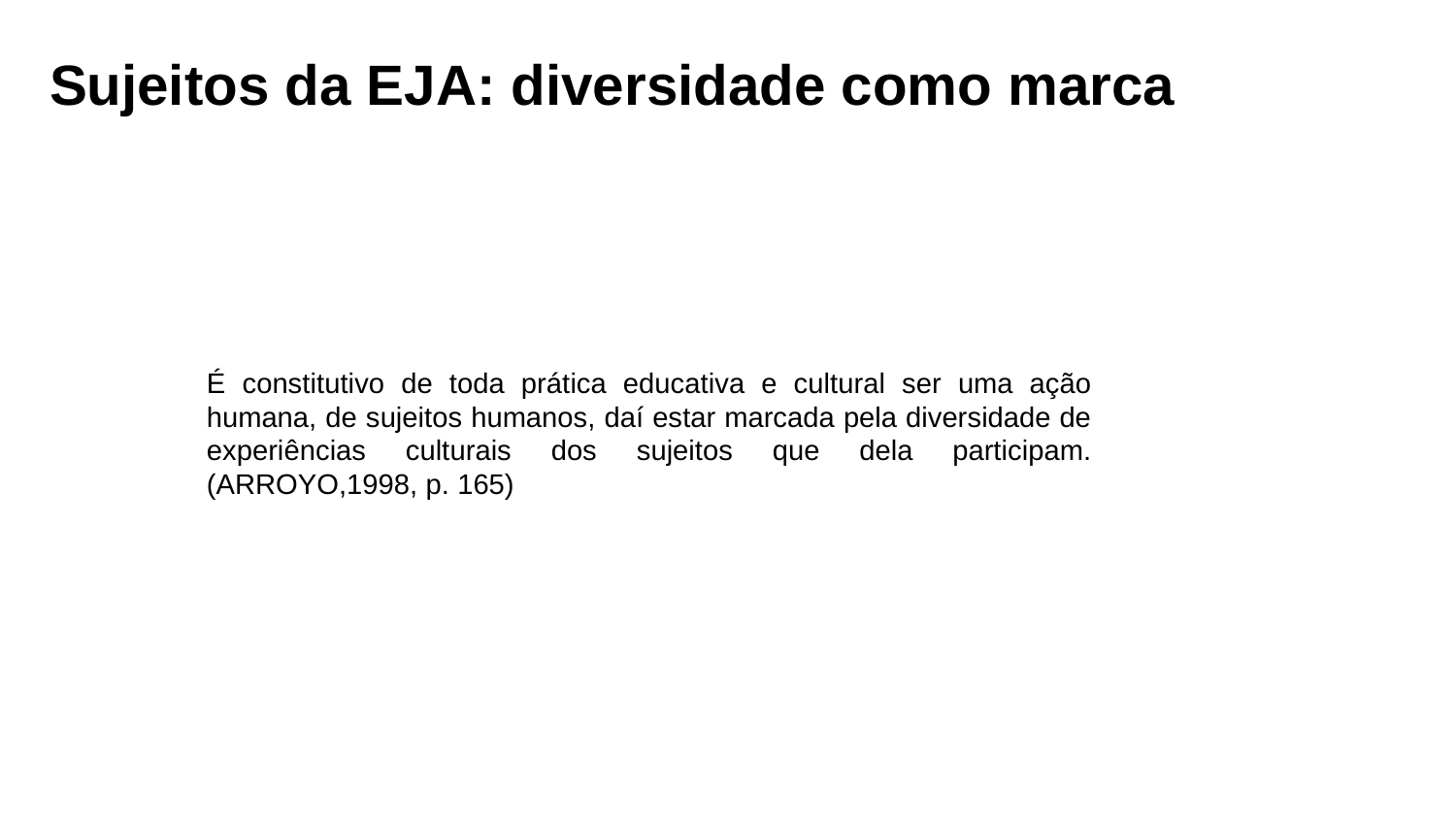

# Sujeitos da EJA: diversidade como marca

É constitutivo de toda prática educativa e cultural ser uma ação humana, de sujeitos humanos, daí estar marcada pela diversidade de experiências culturais dos sujeitos que dela participam. (ARROYO,1998, p. 165)